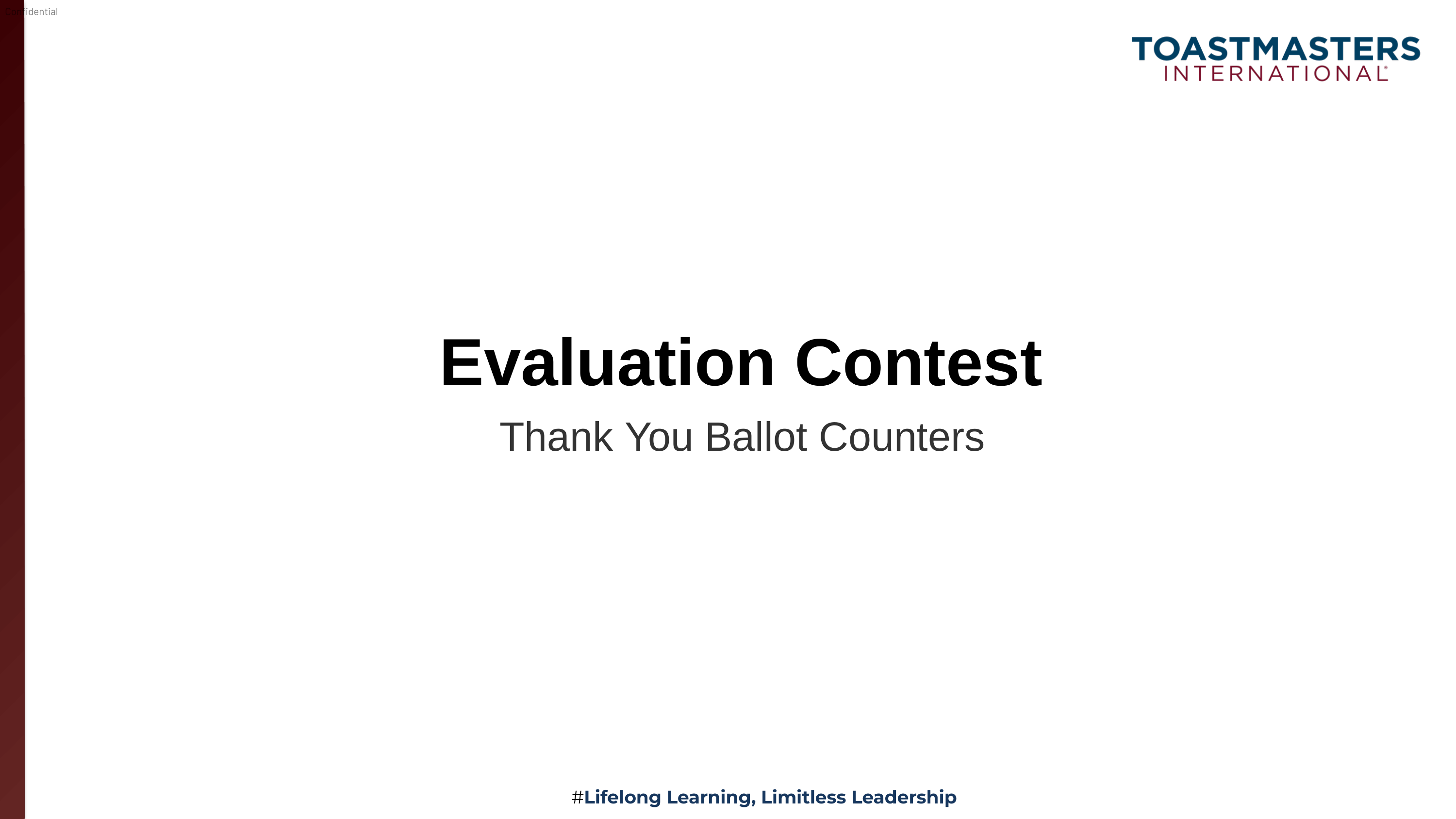

# Evaluation Contest
Thank You Ballot Counters